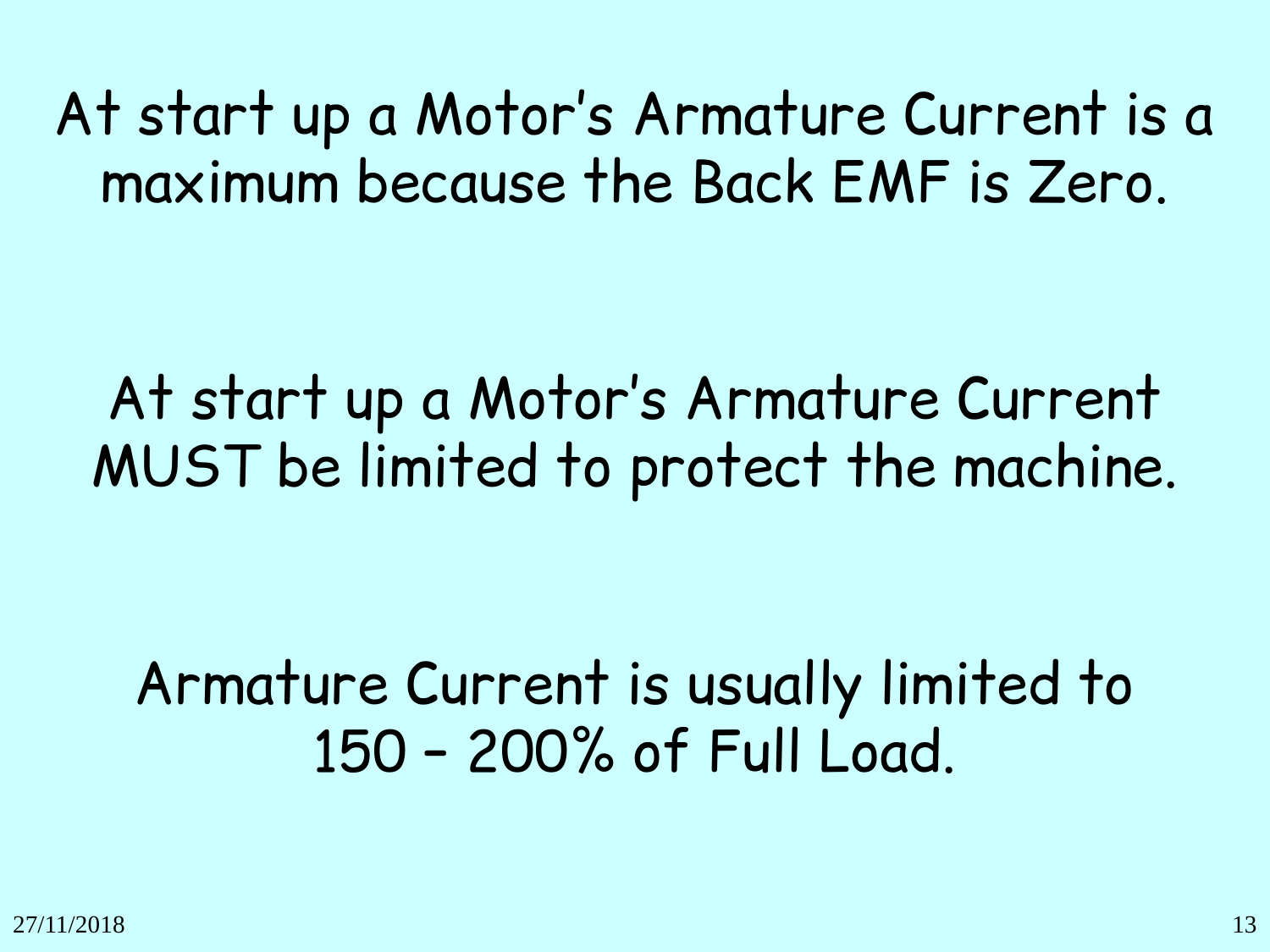

At start up a Motor’s Armature Current is a maximum because the Back EMF is Zero.
At start up a Motor’s Armature Current MUST be limited to protect the machine.
Armature Current is usually limited to
150 – 200% of Full Load.
27/11/2018
13